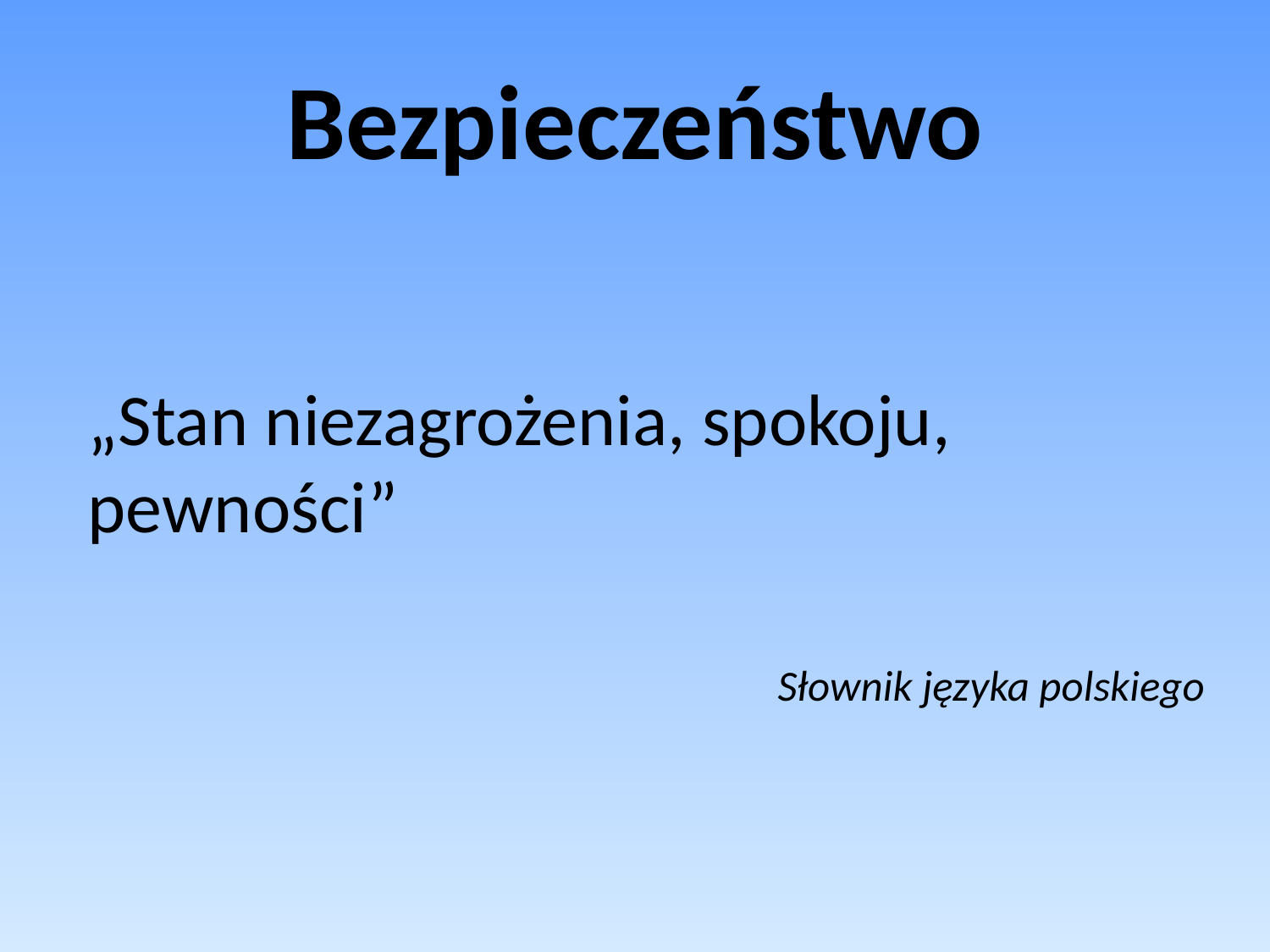

# Bezpieczeństwo
„Stan niezagrożenia, spokoju, pewności”

Słownik języka polskiego